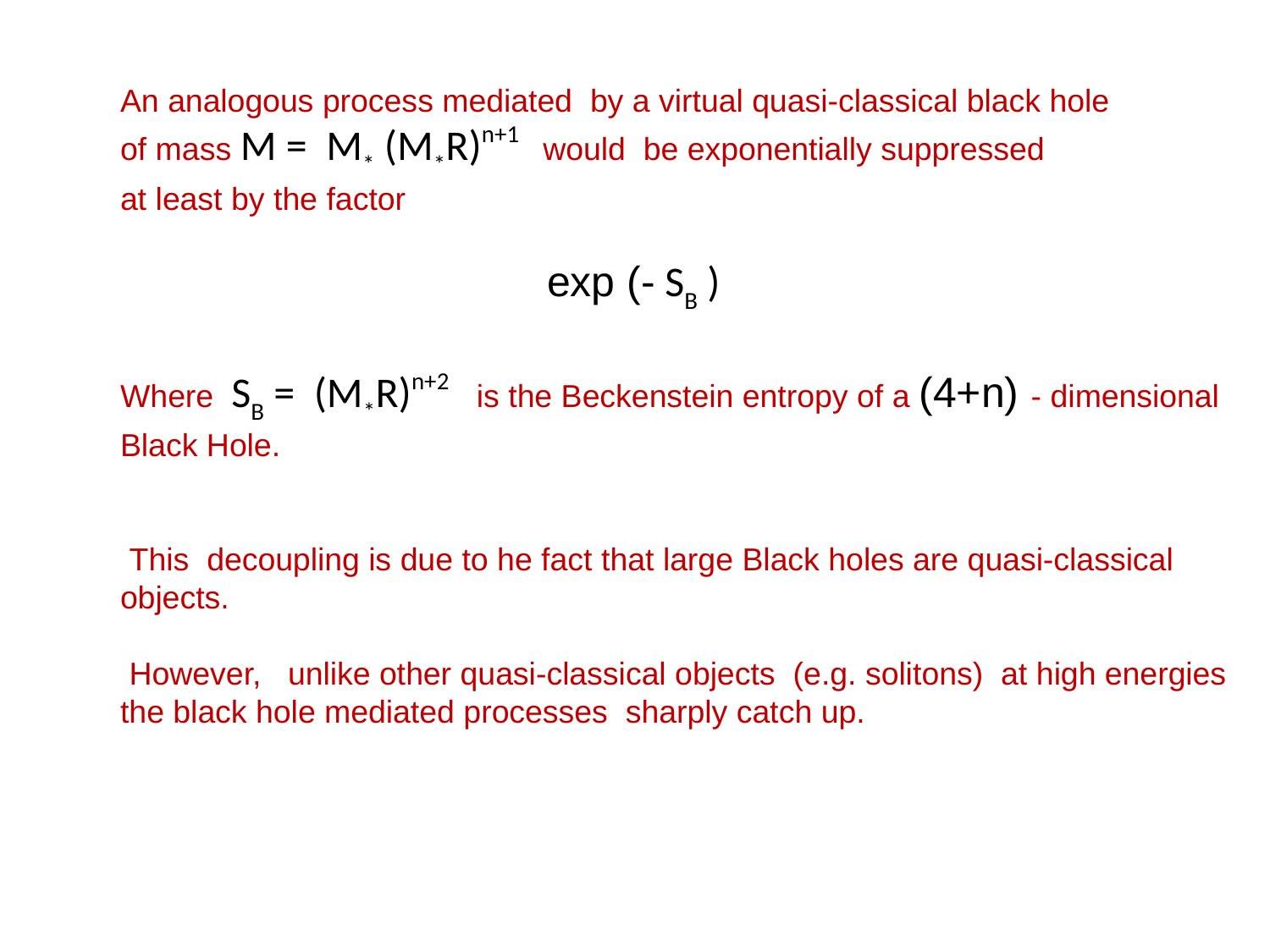

An analogous process mediated  by a virtual quasi-classical black hole
of mass M =  M* (M*R)n+1  would  be exponentially suppressed
at least by the factor

                                    exp (- SB )

Where  SB =  (M*R)n+2     is the Beckenstein entropy of a (4+n) - dimensional
Black Hole.

 This  decoupling is due to he fact that large Black holes are quasi-classical
objects.

 However,   unlike other quasi-classical objects  (e.g. solitons)  at high energies
the black hole mediated processes  sharply catch up.